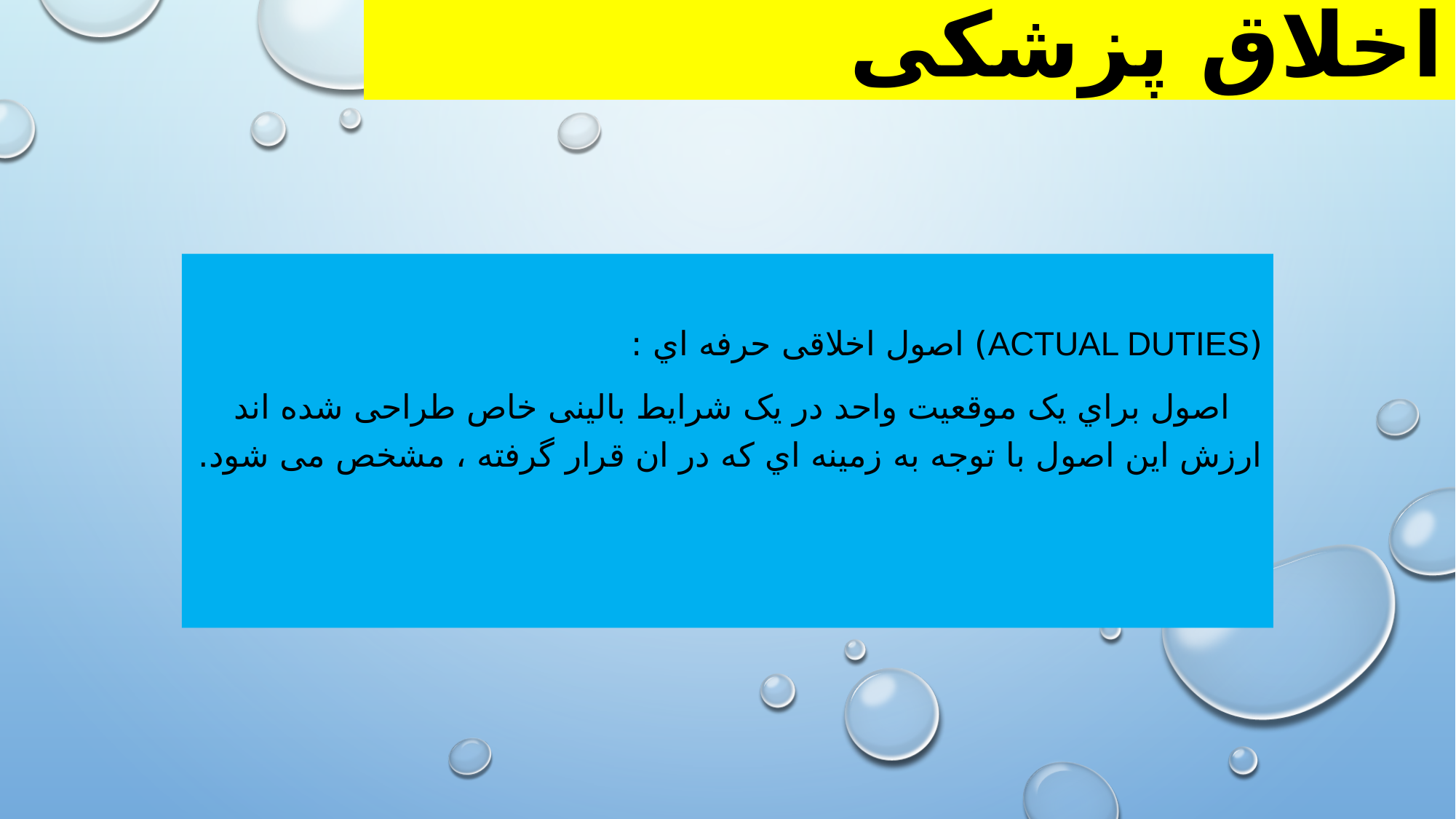

# اخلاق پزشکی

(ACTUAL DUTIES) اصول اخلاقی حرفه اي :
   اصول براي یک موقعیت واحد در یک شرایط بالینی خاص طراحی شده اند ارزش این اصول با توجه به زمینه اي که در ان قرار گرفته ، مشخص می شود.